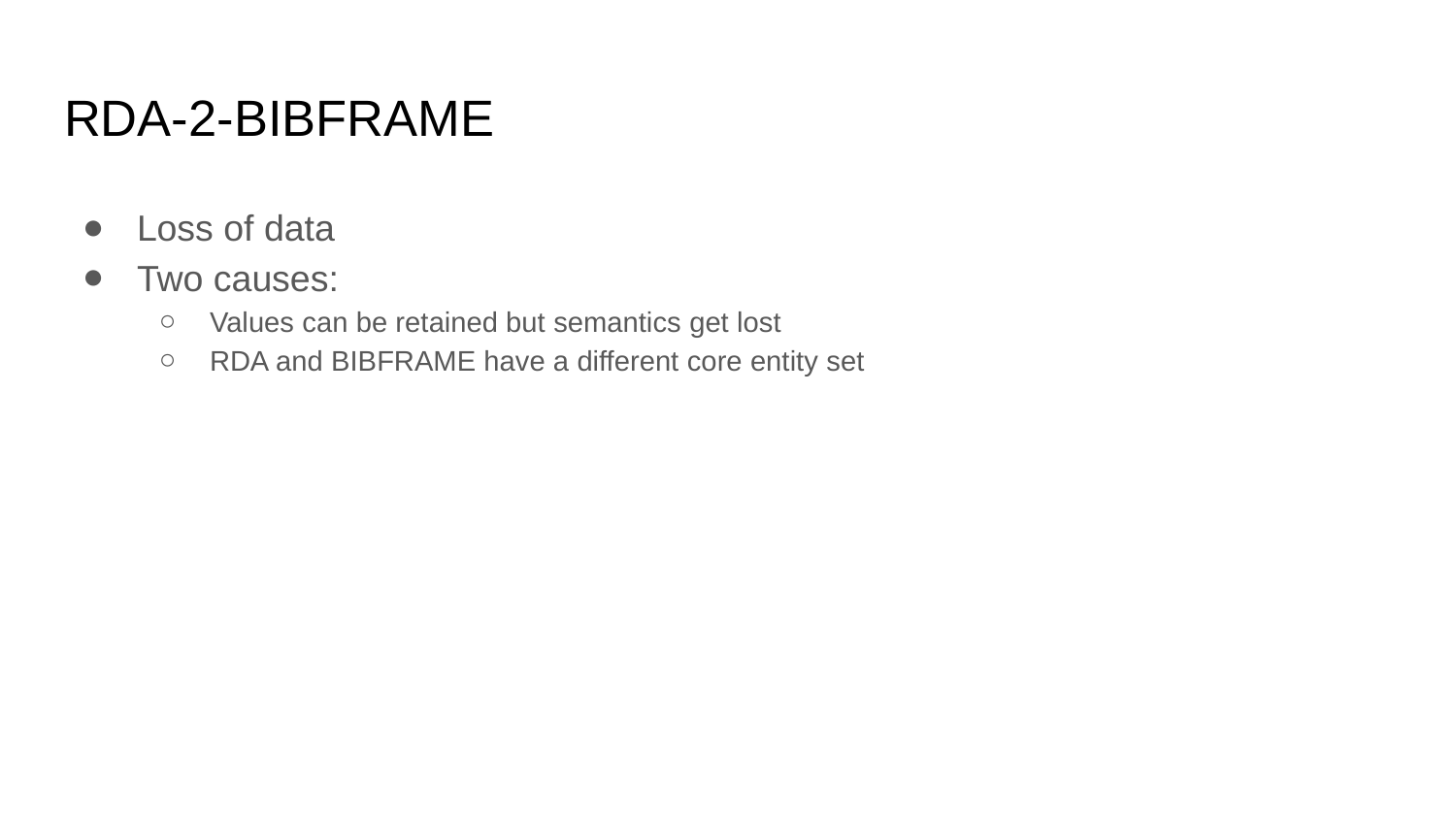

# RDA-2-BIBFRAME
Loss of data
Two causes:
Values can be retained but semantics get lost
RDA and BIBFRAME have a different core entity set